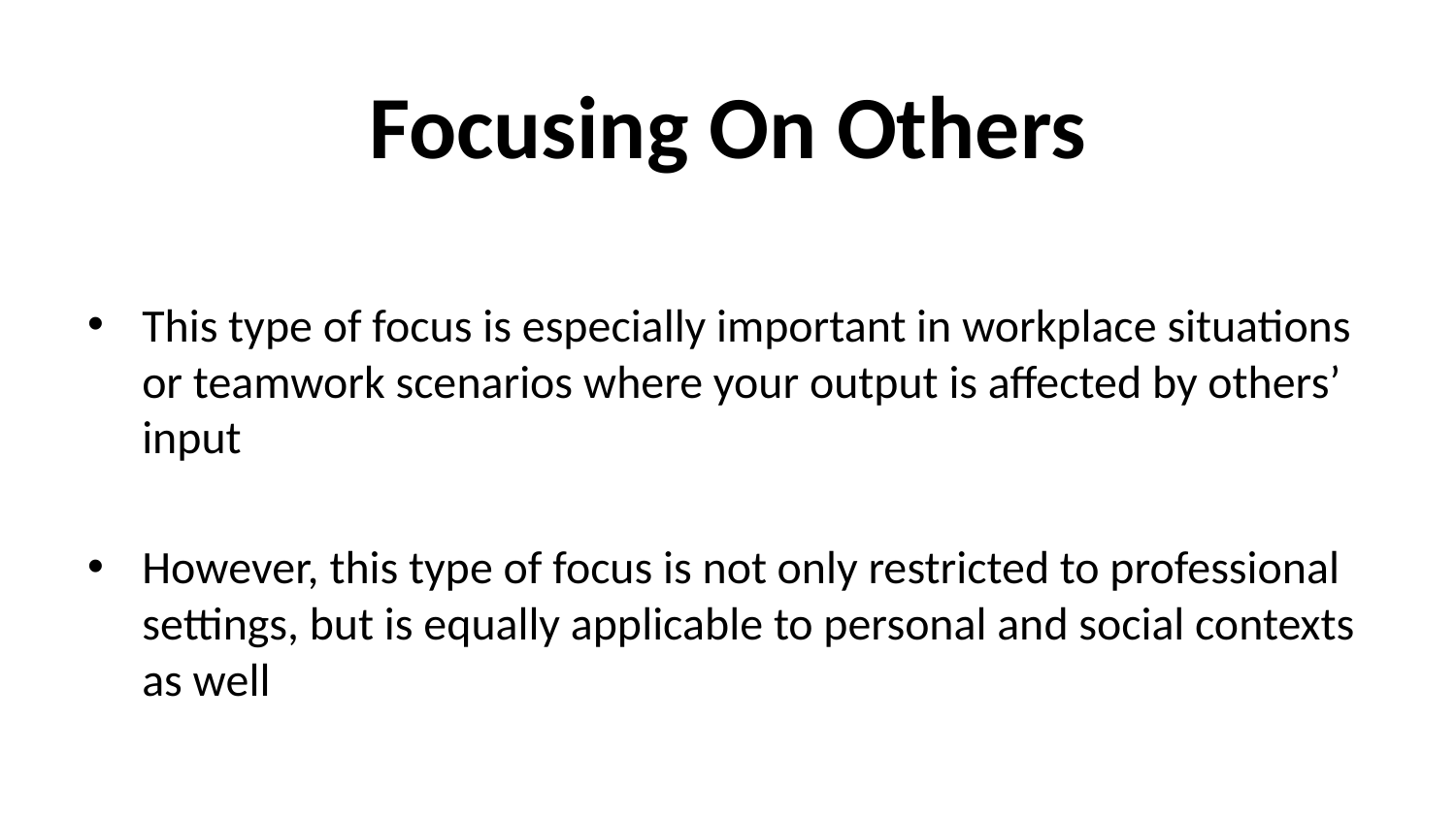

# Focusing On Others
This type of focus is especially important in workplace situations or teamwork scenarios where your output is affected by others’ input

However, this type of focus is not only restricted to professional settings, but is equally applicable to personal and social contexts as well